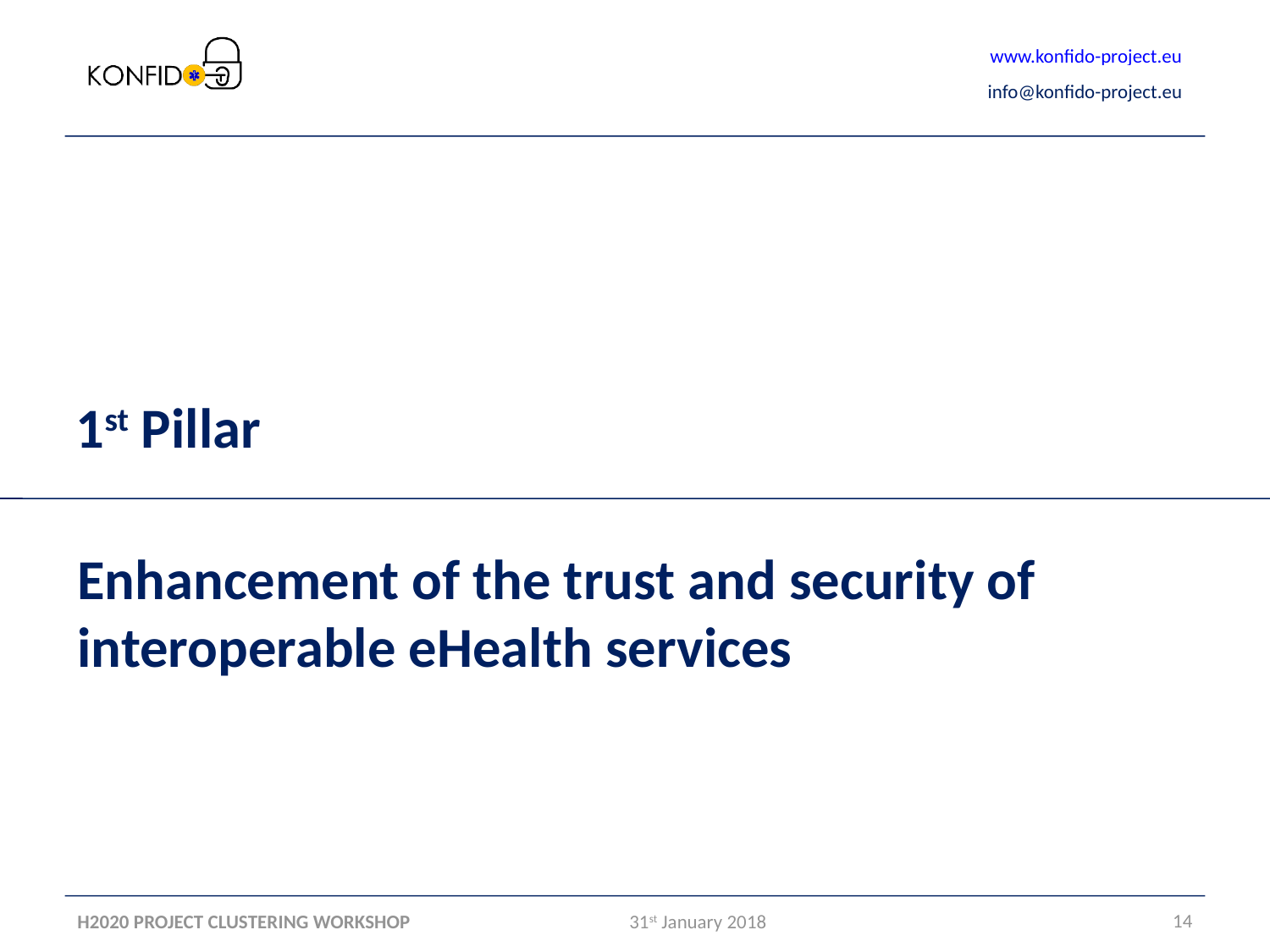

1st Pillar
Enhancement of the trust and security of interoperable eHealth services
H2020 PROJECT CLUSTERING WORKSHOP
14
31st January 2018